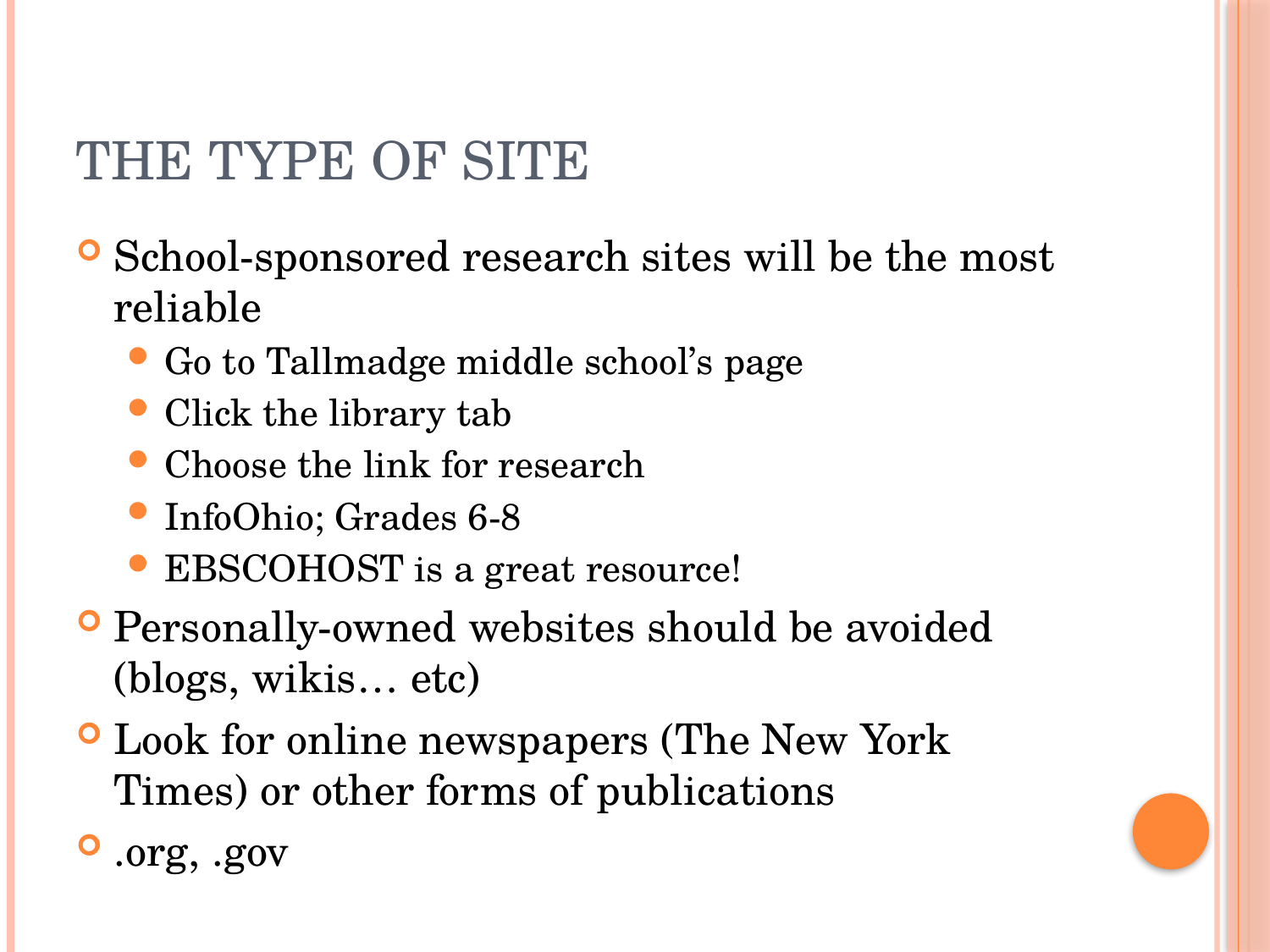

# The type of site
School-sponsored research sites will be the most reliable
Go to Tallmadge middle school’s page
Click the library tab
Choose the link for research
InfoOhio; Grades 6-8
EBSCOHOST is a great resource!
Personally-owned websites should be avoided (blogs, wikis… etc)
Look for online newspapers (The New York Times) or other forms of publications
.org, .gov